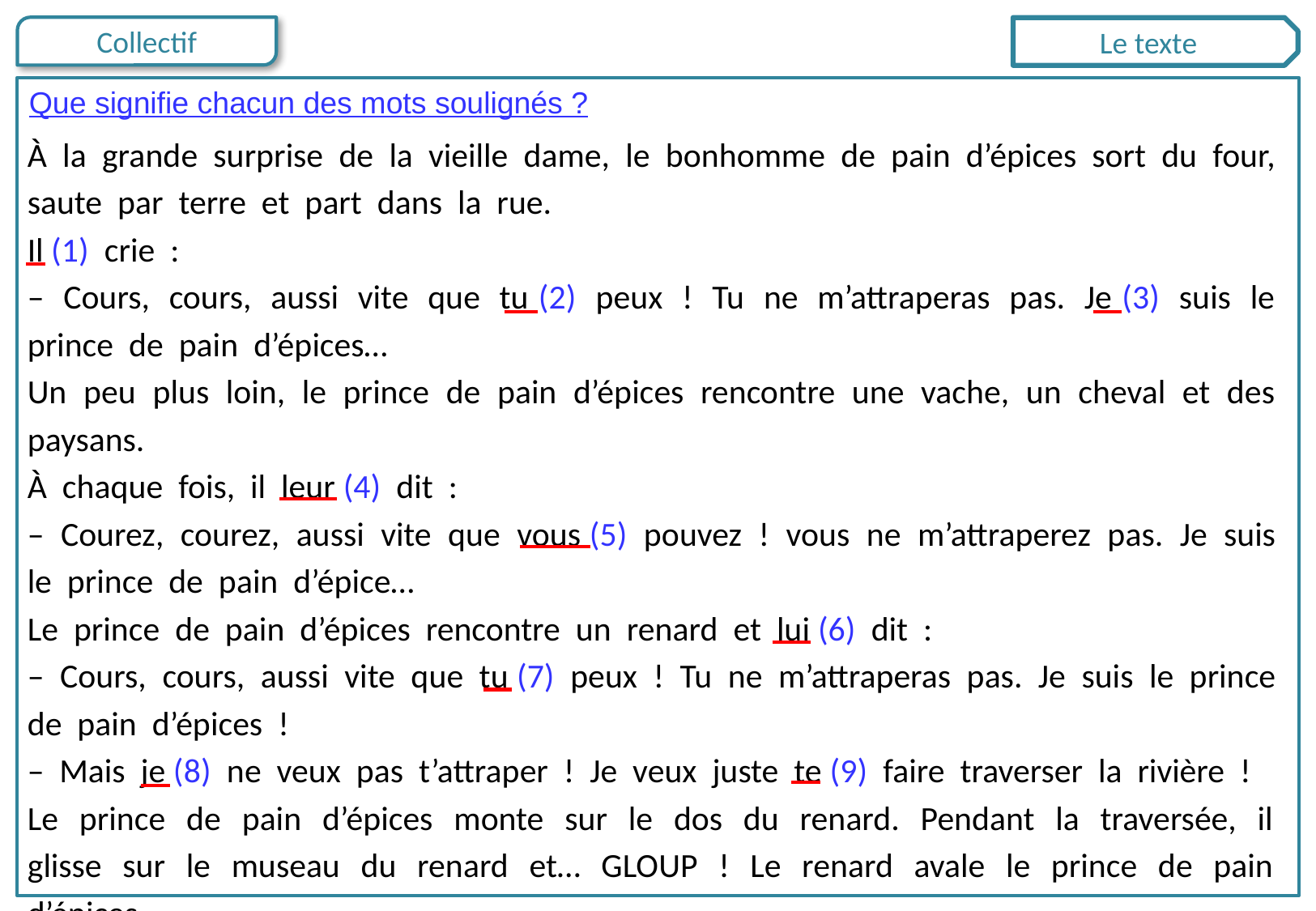

Le texte
Que signifie chacun des mots soulignés ?
À  la  grande  surprise  de  la  vieille  dame,  le  bonhomme  de  pain  d’épices  sort  du  four,  saute  par  terre  et  part  dans  la  rue.
Il (1)  crie  :
–  Cours,  cours,  aussi  vite  que  tu (2)  peux  !  Tu  ne  m’attraperas  pas.  Je (3)  suis  le  prince  de  pain  d’épices…
Un  peu  plus  loin,  le  prince  de  pain  d’épices  rencontre  une  vache,  un  cheval  et  des  paysans.
À  chaque  fois,  il  leur (4)  dit  :
–  Courez,  courez,  aussi  vite  que  vous (5)  pouvez  !  vous  ne  m’attraperez  pas.  Je  suis  le  prince  de  pain  d’épice…
Le  prince  de  pain  d’épices  rencontre  un  renard  et  lui (6)  dit  :
–  Cours,  cours,  aussi  vite  que  tu (7)  peux  !  Tu  ne  m’attraperas  pas.  Je  suis  le  prince  de  pain  d’épices  !
–  Mais  je (8)  ne  veux  pas  t’attraper  !  Je  veux  juste  te (9)  faire  traverser  la  rivière  !
Le  prince  de  pain  d’épices  monte  sur  le  dos  du  renard.  Pendant  la  traversée,  il  glisse  sur  le  museau  du  renard  et…  GLOUP  !  Le  renard  avale  le  prince  de  pain  d’épices.